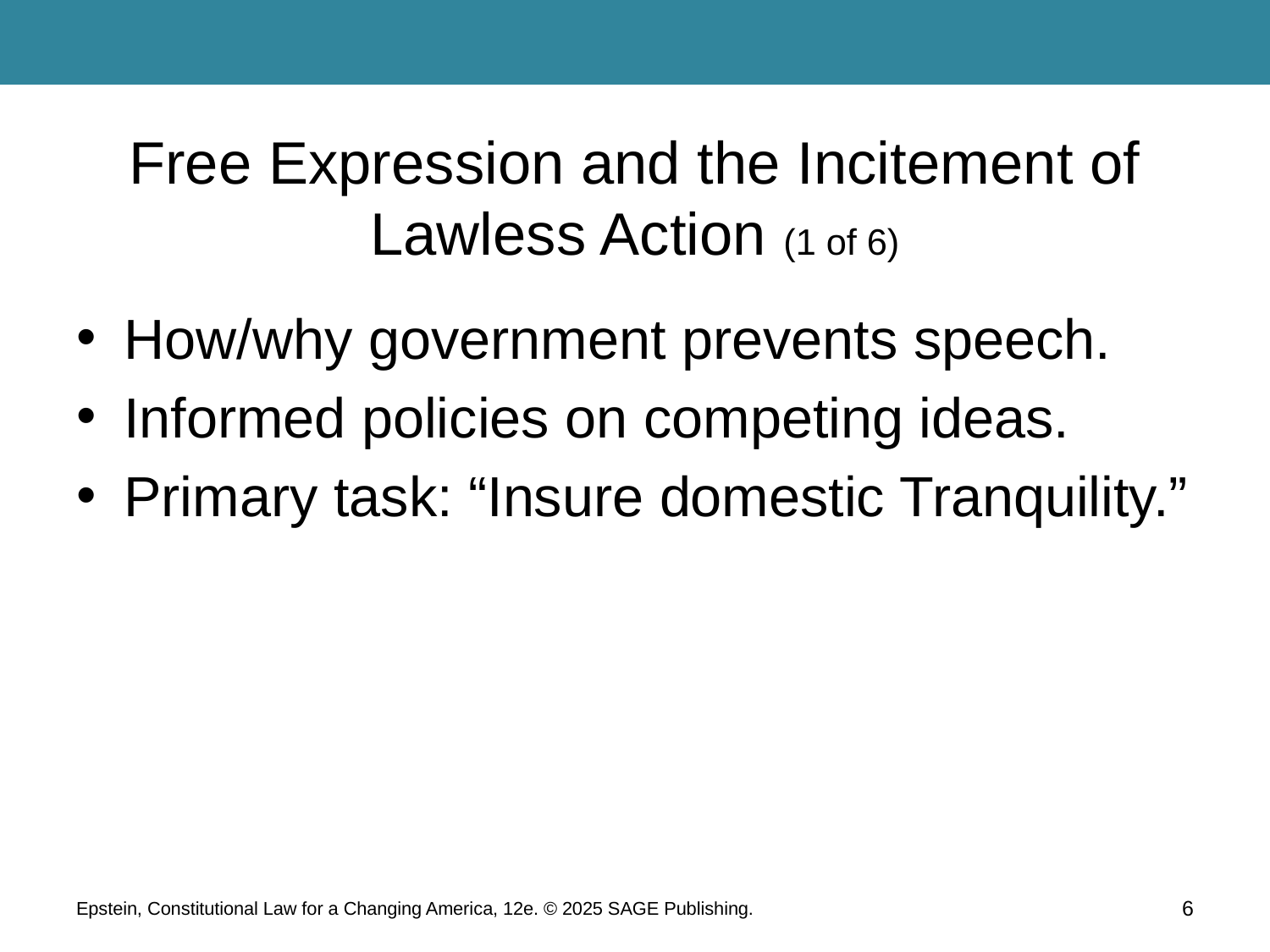

# Free Expression and the Incitement of Lawless Action (1 of 6)
How/why government prevents speech.
Informed policies on competing ideas.
Primary task: “Insure domestic Tranquility.”
Epstein, Constitutional Law for a Changing America, 12e. © 2025 SAGE Publishing.
6